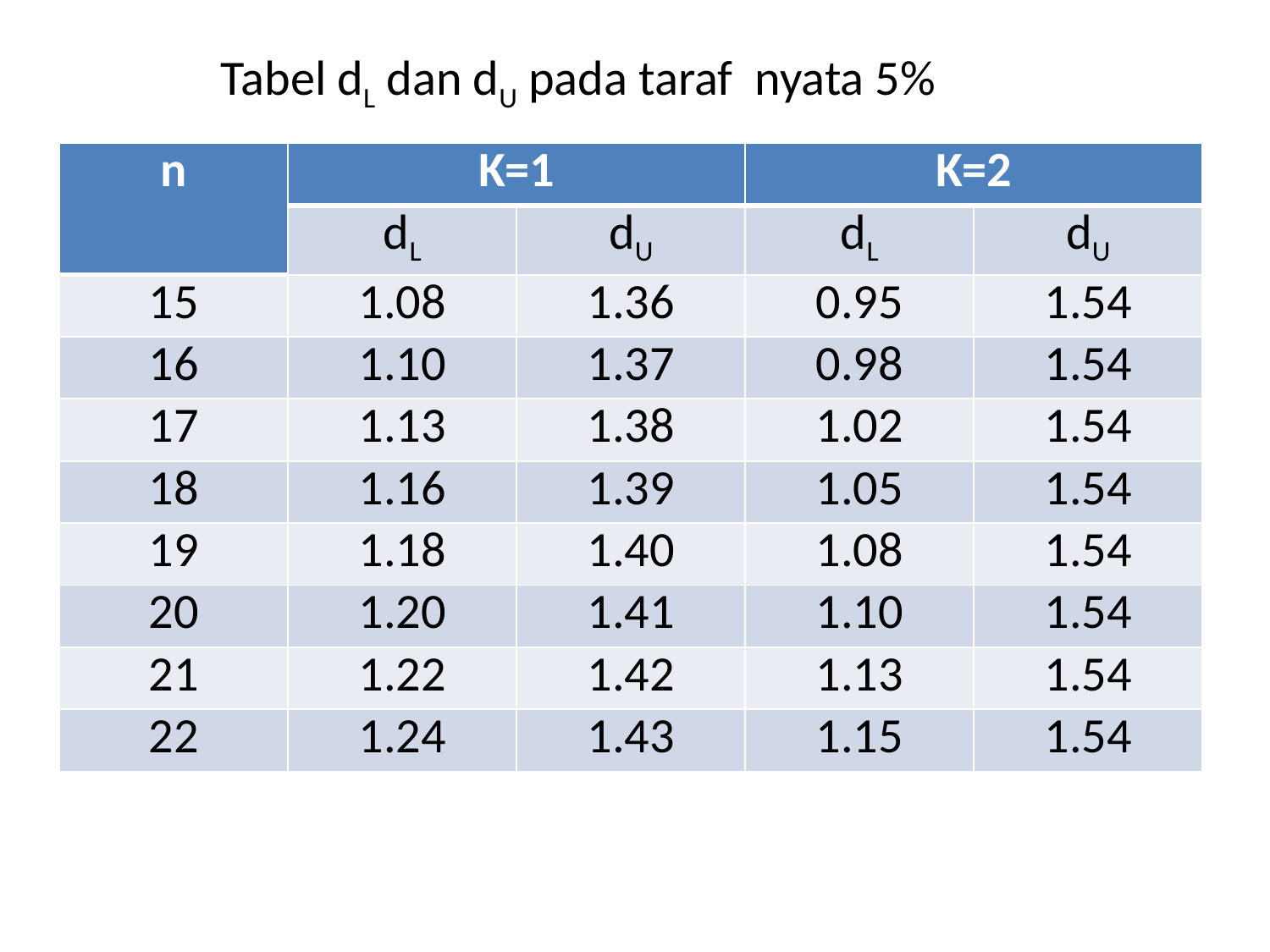

Tabel dL dan dU pada taraf  nyata 5%
| n | K=1 |  | K=2 |  |
| --- | --- | --- | --- | --- |
|  | dL | dU | dL | dU |
| 15 | 1.08 | 1.36 | 0.95 | 1.54 |
| 16 | 1.10 | 1.37 | 0.98 | 1.54 |
| 17 | 1.13 | 1.38 | 1.02 | 1.54 |
| 18 | 1.16 | 1.39 | 1.05 | 1.54 |
| 19 | 1.18 | 1.40 | 1.08 | 1.54 |
| 20 | 1.20 | 1.41 | 1.10 | 1.54 |
| 21 | 1.22 | 1.42 | 1.13 | 1.54 |
| 22 | 1.24 | 1.43 | 1.15 | 1.54 |